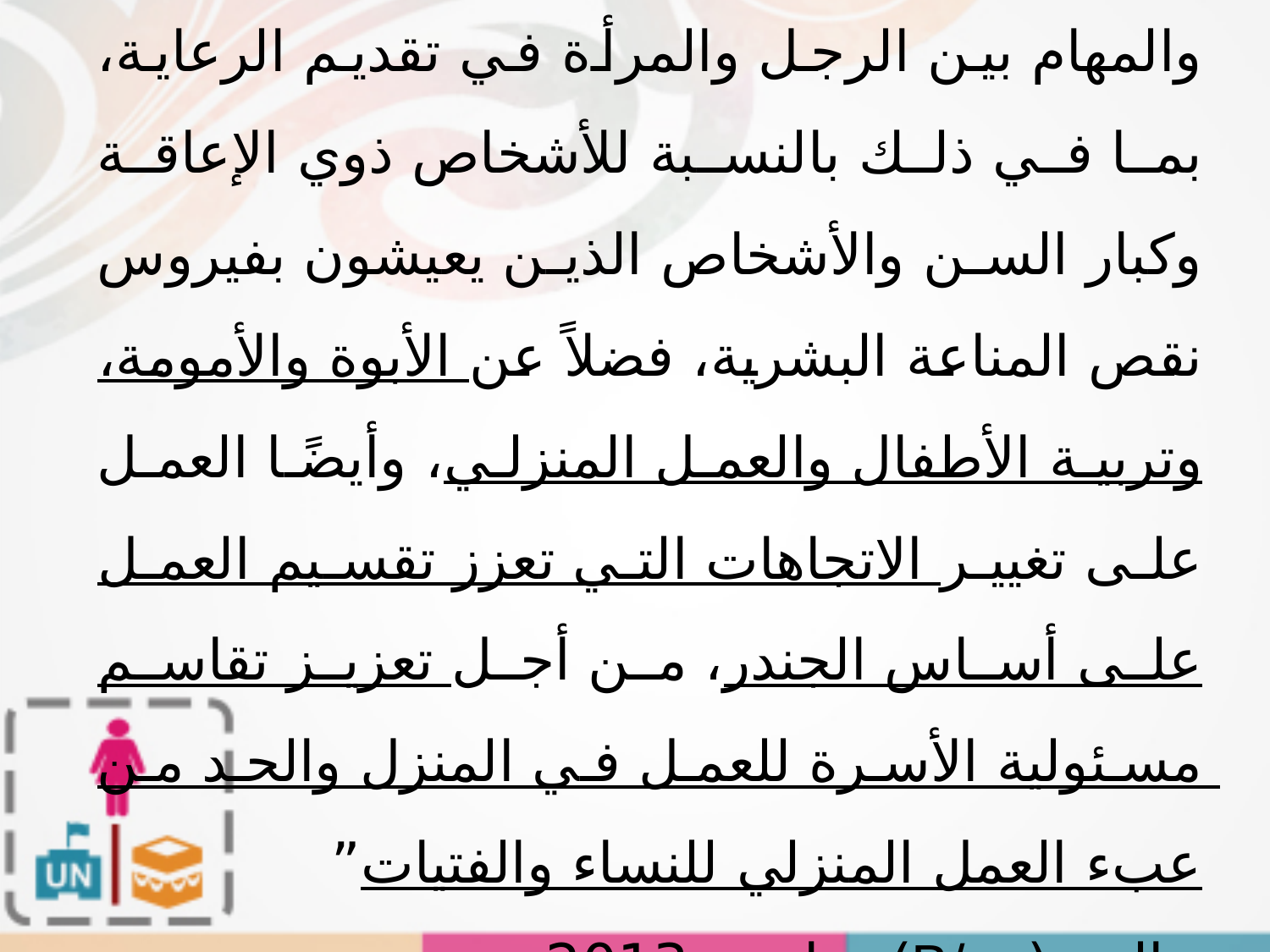

” وتشجيع المساواة في تقاسم المسئوليات والمهام بين الرجل والمرأة في تقديم الرعاية، بما في ذلك بالنسبة للأشخاص ذوي الإعاقة وكبار السن والأشخاص الذين يعيشون بفيروس نقص المناعة البشرية، فضلاً عن الأبوة والأمومة، وتربية الأطفال والعمل المنزلي، وأيضًا العمل على تغيير الاتجاهات التي تعزز تقسيم العمل على أساس الجندر، من أجل تعزيز تقاسم مسئولية الأسرة للعمل في المنزل والحد من عبء العمل المنزلي للنساء والفتيات”
البند (B/oo)- مارس 2013